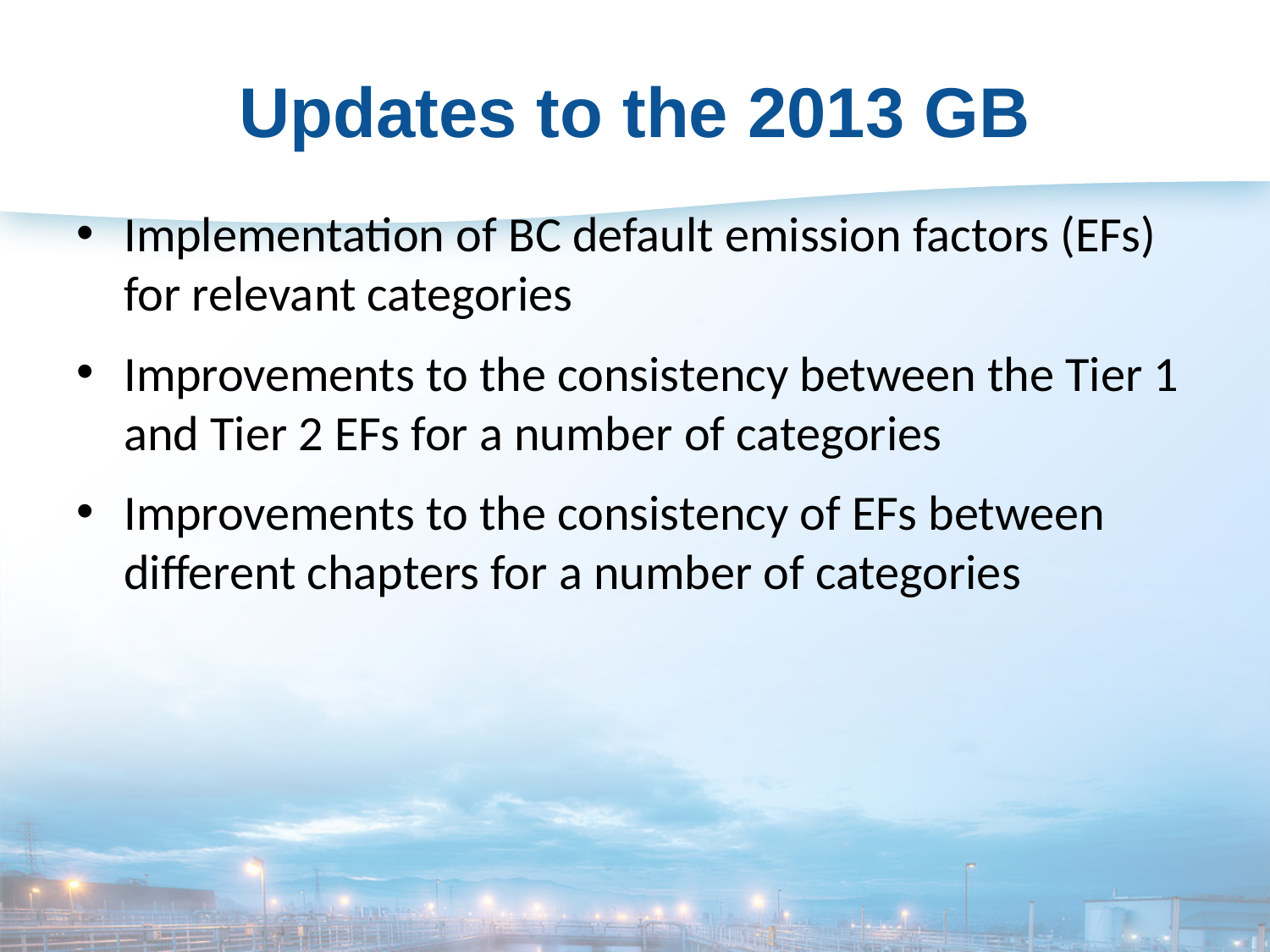

# Updates to the 2013 GB
Implementation of BC default emission factors (EFs) for relevant categories
Improvements to the consistency between the Tier 1 and Tier 2 EFs for a number of categories
Improvements to the consistency of EFs between different chapters for a number of categories